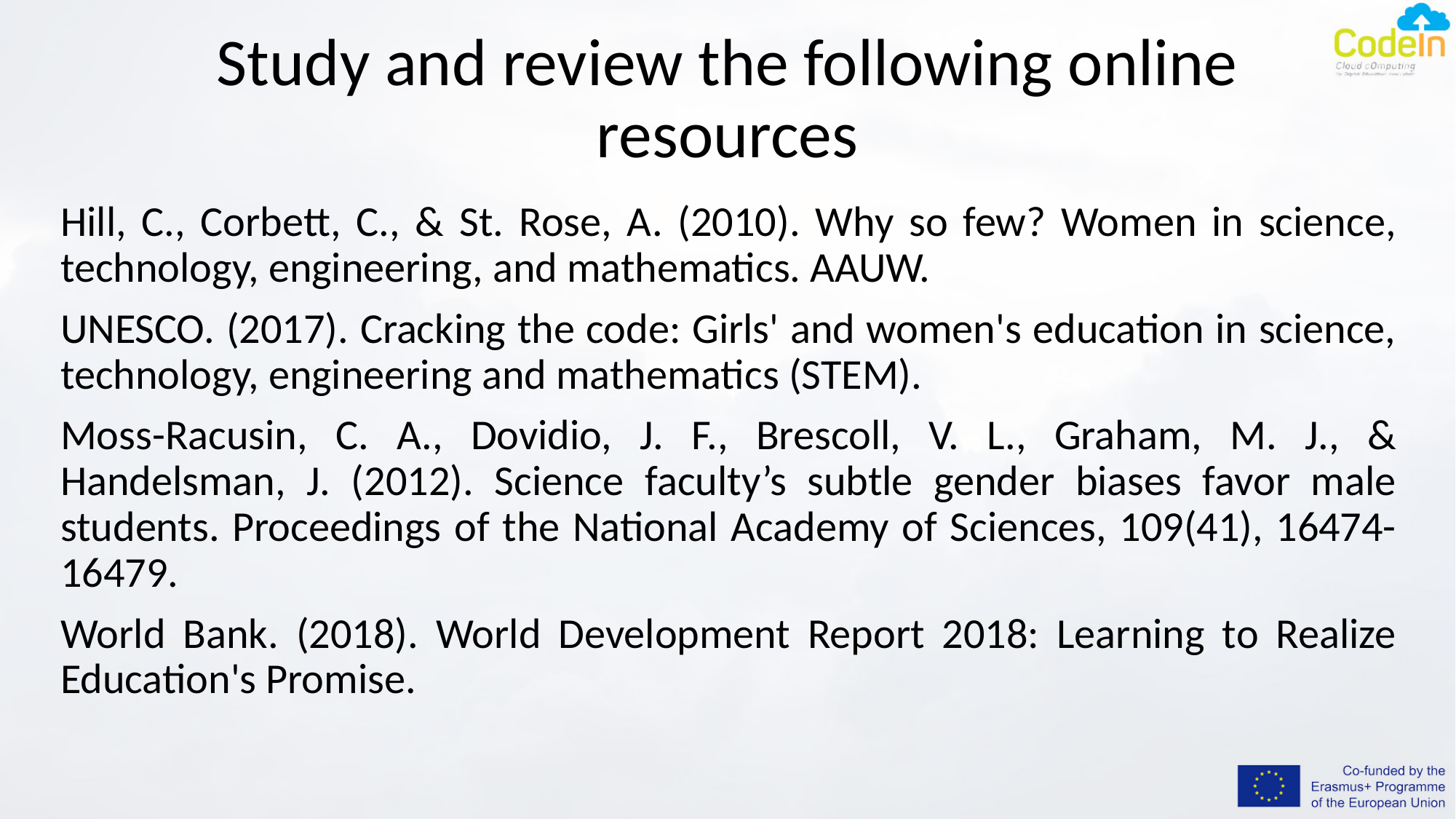

# Study and review the following online resources
Hill, C., Corbett, C., & St. Rose, A. (2010). Why so few? Women in science, technology, engineering, and mathematics. AAUW.
UNESCO. (2017). Cracking the code: Girls' and women's education in science, technology, engineering and mathematics (STEM).
Moss-Racusin, C. A., Dovidio, J. F., Brescoll, V. L., Graham, M. J., & Handelsman, J. (2012). Science faculty’s subtle gender biases favor male students. Proceedings of the National Academy of Sciences, 109(41), 16474-16479.
World Bank. (2018). World Development Report 2018: Learning to Realize Education's Promise.